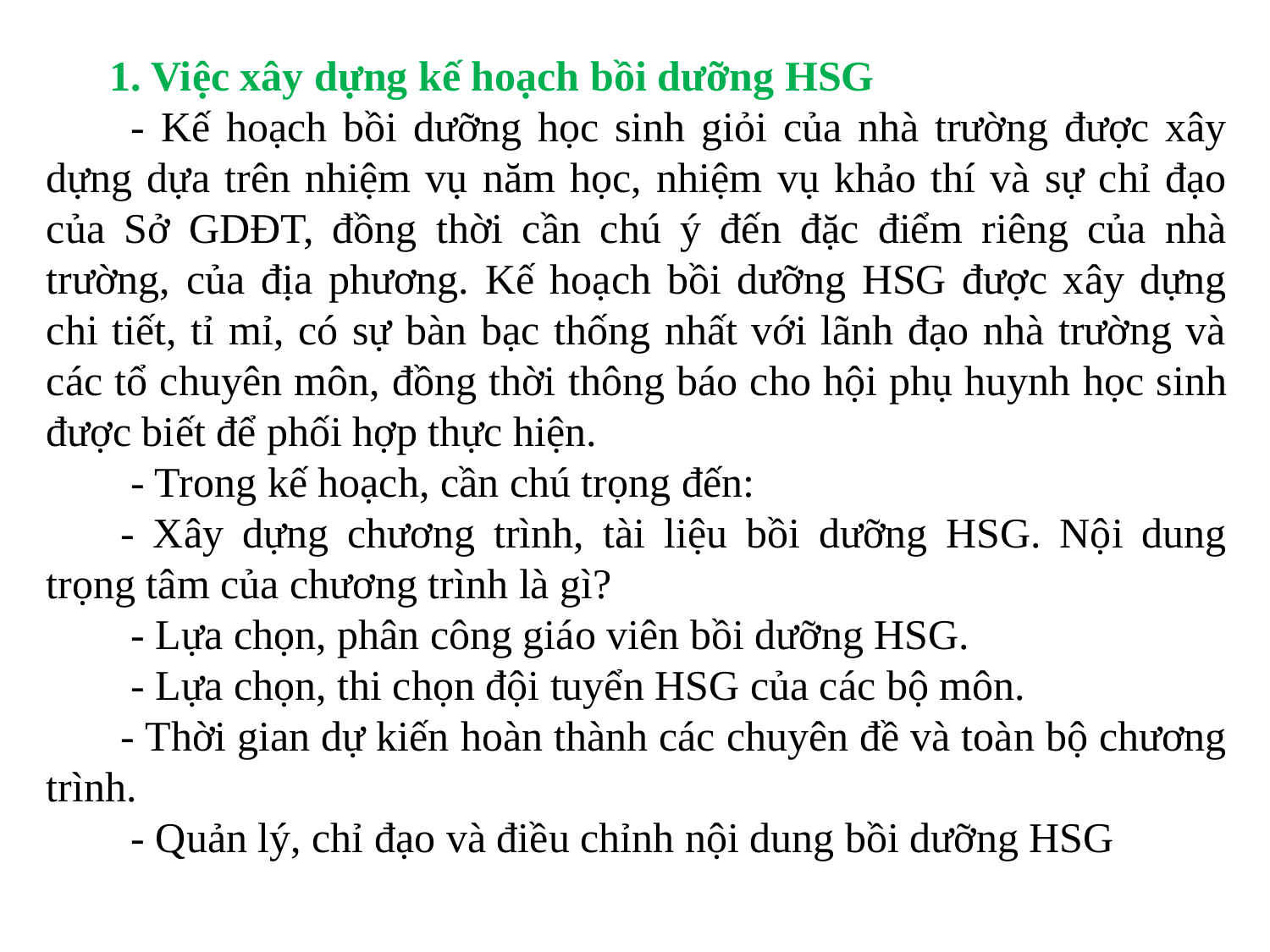

1. Việc xây dựng kế hoạch bồi dưỡng HSG
  - Kế hoạch bồi dưỡng học sinh giỏi của nhà trường được xây dựng dựa trên nhiệm vụ năm học, nhiệm vụ khảo thí và sự chỉ đạo của Sở GDĐT, đồng thời cần chú ý đến đặc điểm riêng của nhà trường, của địa phương. Kế hoạch bồi dưỡng HSG được xây dựng chi tiết, tỉ mỉ, có sự bàn bạc thống nhất với lãnh đạo nhà trường và các tổ chuyên môn, đồng thời thông báo cho hội phụ huynh học sinh được biết để phối hợp thực hiện.
  - Trong kế hoạch, cần chú trọng đến:
 - Xây dựng chương trình, tài liệu bồi dưỡng HSG. Nội dung trọng tâm của chương trình là gì?
  - Lựa chọn, phân công giáo viên bồi dưỡng HSG.
  - Lựa chọn, thi chọn đội tuyển HSG của các bộ môn.
 - Thời gian dự kiến hoàn thành các chuyên đề và toàn bộ chương trình.
  - Quản lý, chỉ đạo và điều chỉnh nội dung bồi dưỡng HSG